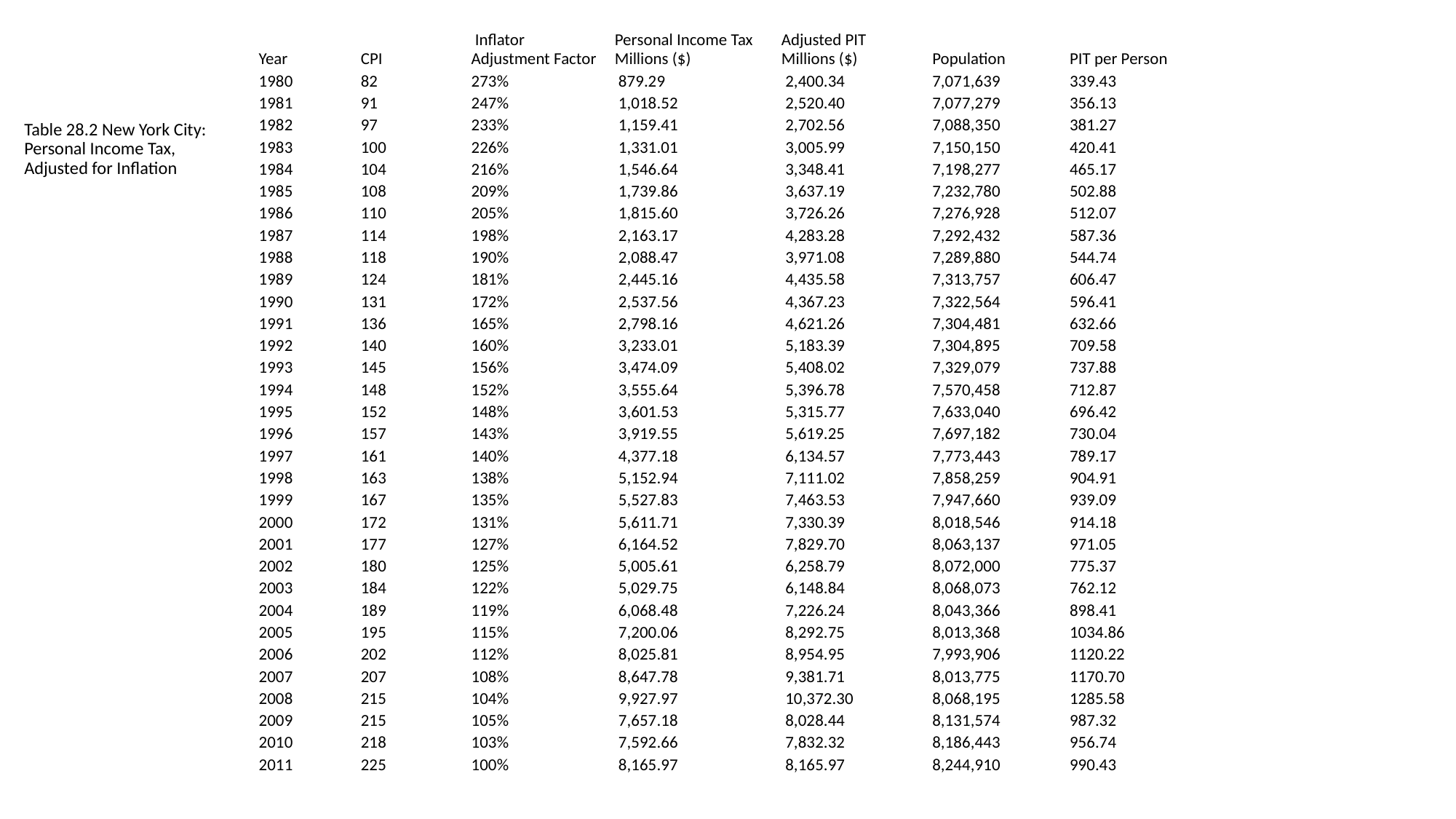

| Year | CPI | Inflator Adjustment Factor | Personal Income Tax Millions ($) | Adjusted PIT Millions ($) | Population | PIT per Person |
| --- | --- | --- | --- | --- | --- | --- |
| 1980 | 82 | 273% | 879.29 | 2,400.34 | 7,071,639 | 339.43 |
| 1981 | 91 | 247% | 1,018.52 | 2,520.40 | 7,077,279 | 356.13 |
| 1982 | 97 | 233% | 1,159.41 | 2,702.56 | 7,088,350 | 381.27 |
| 1983 | 100 | 226% | 1,331.01 | 3,005.99 | 7,150,150 | 420.41 |
| 1984 | 104 | 216% | 1,546.64 | 3,348.41 | 7,198,277 | 465.17 |
| 1985 | 108 | 209% | 1,739.86 | 3,637.19 | 7,232,780 | 502.88 |
| 1986 | 110 | 205% | 1,815.60 | 3,726.26 | 7,276,928 | 512.07 |
| 1987 | 114 | 198% | 2,163.17 | 4,283.28 | 7,292,432 | 587.36 |
| 1988 | 118 | 190% | 2,088.47 | 3,971.08 | 7,289,880 | 544.74 |
| 1989 | 124 | 181% | 2,445.16 | 4,435.58 | 7,313,757 | 606.47 |
| 1990 | 131 | 172% | 2,537.56 | 4,367.23 | 7,322,564 | 596.41 |
| 1991 | 136 | 165% | 2,798.16 | 4,621.26 | 7,304,481 | 632.66 |
| 1992 | 140 | 160% | 3,233.01 | 5,183.39 | 7,304,895 | 709.58 |
| 1993 | 145 | 156% | 3,474.09 | 5,408.02 | 7,329,079 | 737.88 |
| 1994 | 148 | 152% | 3,555.64 | 5,396.78 | 7,570,458 | 712.87 |
| 1995 | 152 | 148% | 3,601.53 | 5,315.77 | 7,633,040 | 696.42 |
| 1996 | 157 | 143% | 3,919.55 | 5,619.25 | 7,697,182 | 730.04 |
| 1997 | 161 | 140% | 4,377.18 | 6,134.57 | 7,773,443 | 789.17 |
| 1998 | 163 | 138% | 5,152.94 | 7,111.02 | 7,858,259 | 904.91 |
| 1999 | 167 | 135% | 5,527.83 | 7,463.53 | 7,947,660 | 939.09 |
| 2000 | 172 | 131% | 5,611.71 | 7,330.39 | 8,018,546 | 914.18 |
| 2001 | 177 | 127% | 6,164.52 | 7,829.70 | 8,063,137 | 971.05 |
| 2002 | 180 | 125% | 5,005.61 | 6,258.79 | 8,072,000 | 775.37 |
| 2003 | 184 | 122% | 5,029.75 | 6,148.84 | 8,068,073 | 762.12 |
| 2004 | 189 | 119% | 6,068.48 | 7,226.24 | 8,043,366 | 898.41 |
| 2005 | 195 | 115% | 7,200.06 | 8,292.75 | 8,013,368 | 1034.86 |
| 2006 | 202 | 112% | 8,025.81 | 8,954.95 | 7,993,906 | 1120.22 |
| 2007 | 207 | 108% | 8,647.78 | 9,381.71 | 8,013,775 | 1170.70 |
| 2008 | 215 | 104% | 9,927.97 | 10,372.30 | 8,068,195 | 1285.58 |
| 2009 | 215 | 105% | 7,657.18 | 8,028.44 | 8,131,574 | 987.32 |
| 2010 | 218 | 103% | 7,592.66 | 7,832.32 | 8,186,443 | 956.74 |
| 2011 | 225 | 100% | 8,165.97 | 8,165.97 | 8,244,910 | 990.43 |
# Table 28.2 New York City: Personal Income Tax, Adjusted for Inflation